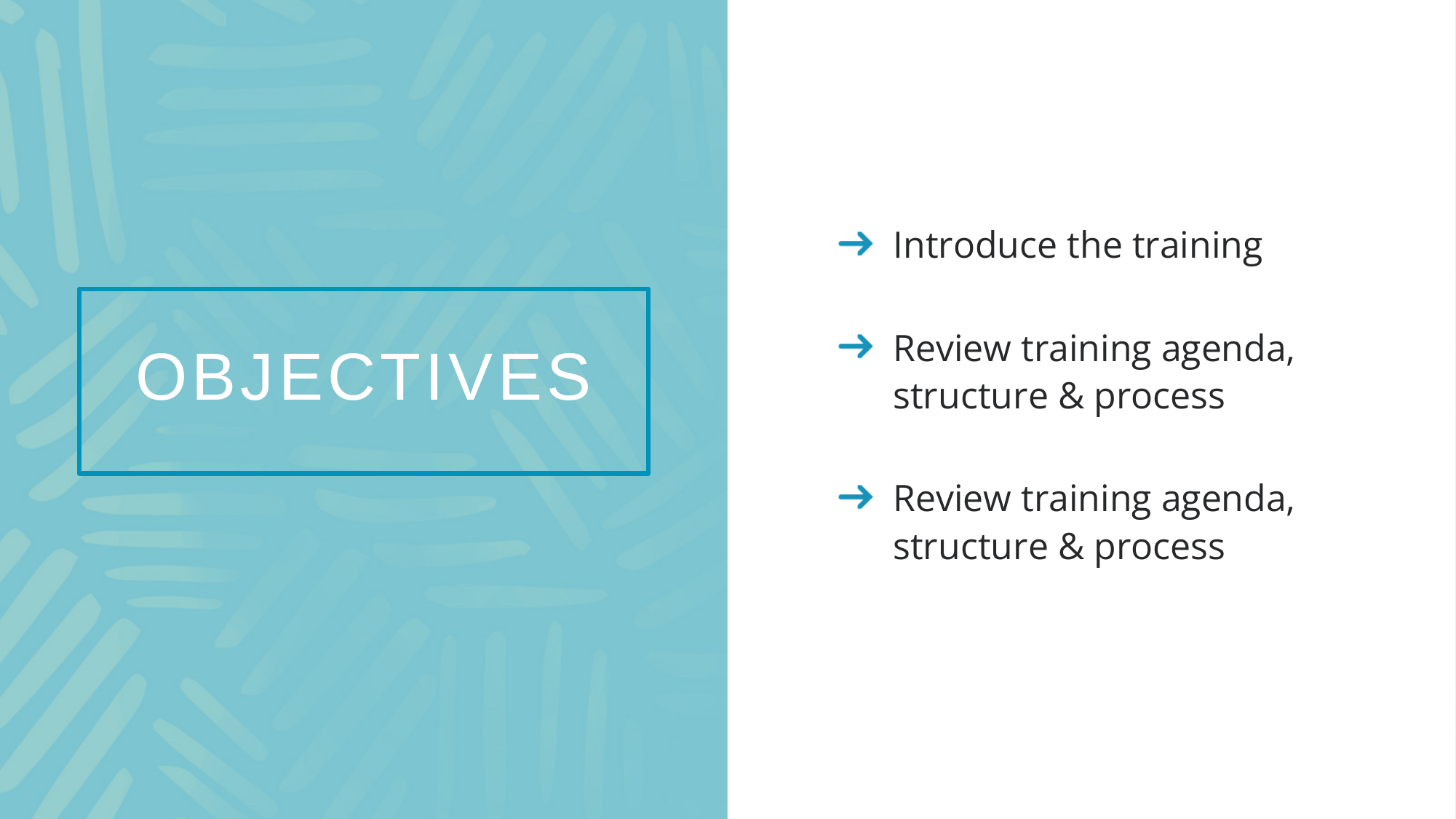

Introduce the training
Review training agenda, structure & process
Review training agenda, structure & process

# OBJECTIVES